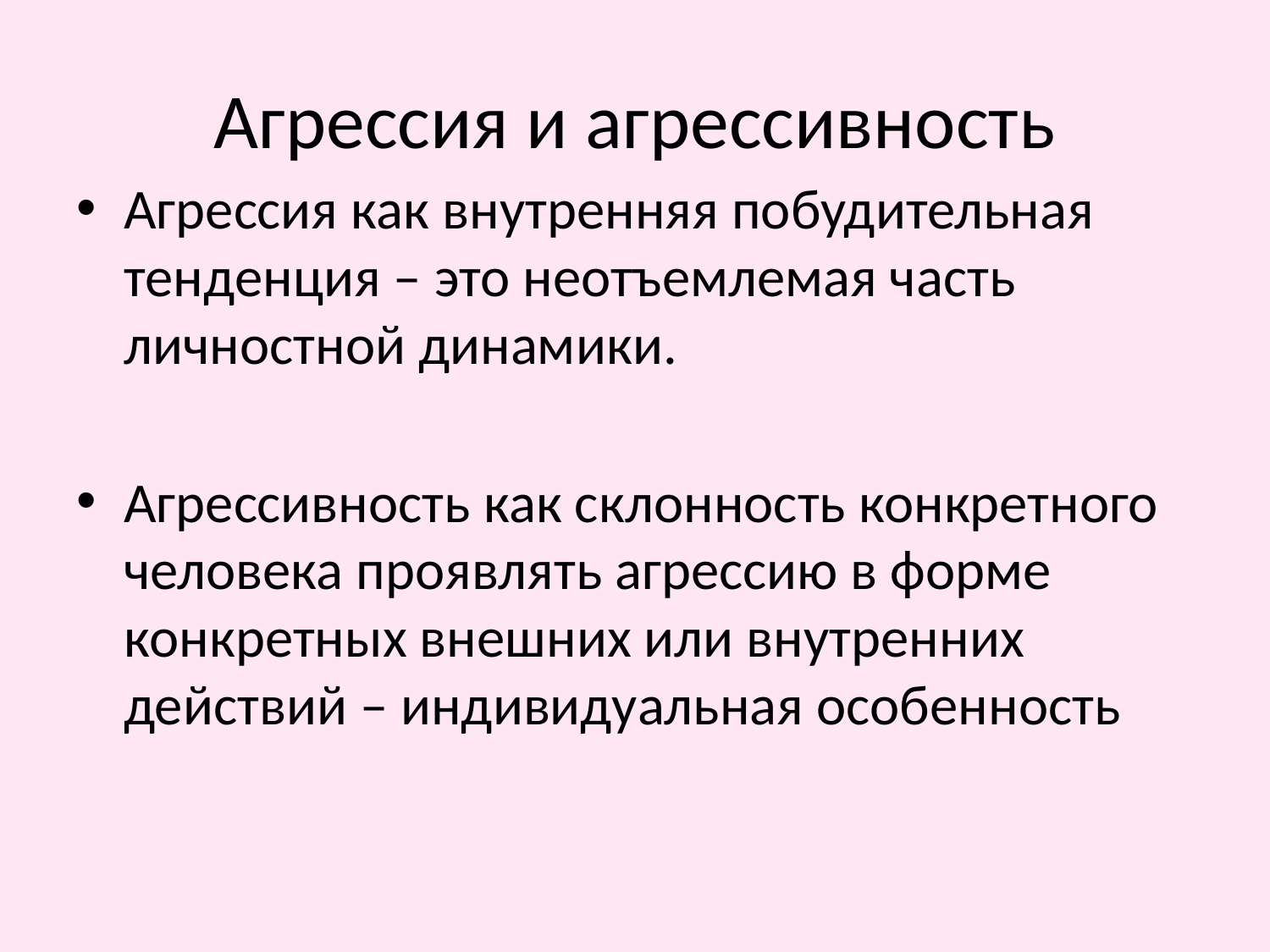

# Агрессия и агрессивность
Агрессия как внутренняя побудительная тенденция – это неотъемлемая часть личностной динамики.

Агрессивность как склонность конкретного человека проявлять агрессию в форме конкретных внешних или внутренних действий – индивидуальная особенность